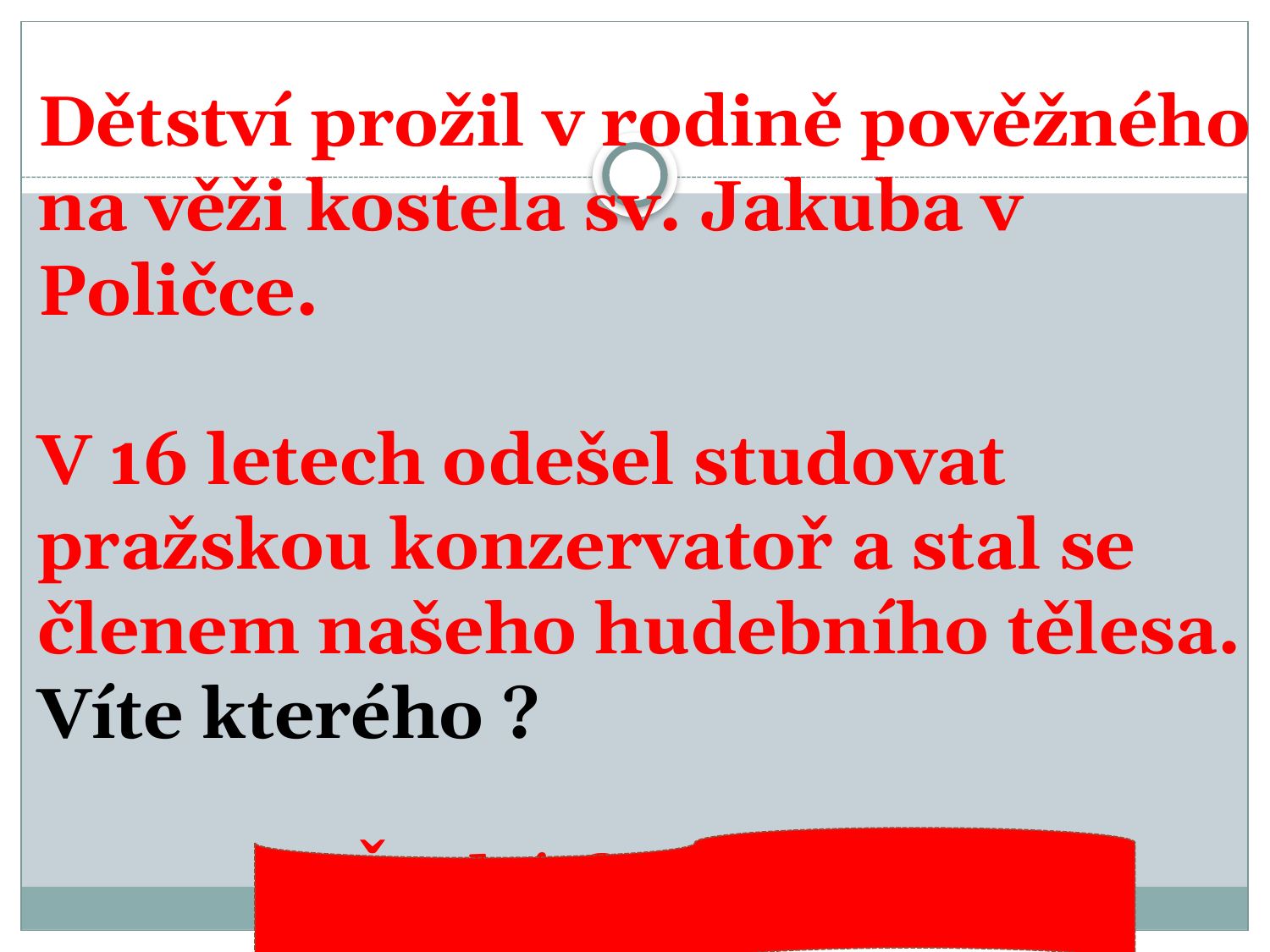

Dětství prožil v rodině pověžného
na věži kostela sv. Jakuba v Poličce.

V 16 letech odešel studovat pražskou konzervatoř a stal se členem našeho hudebního tělesa. Víte kterého ?

                 Česká filharmonie